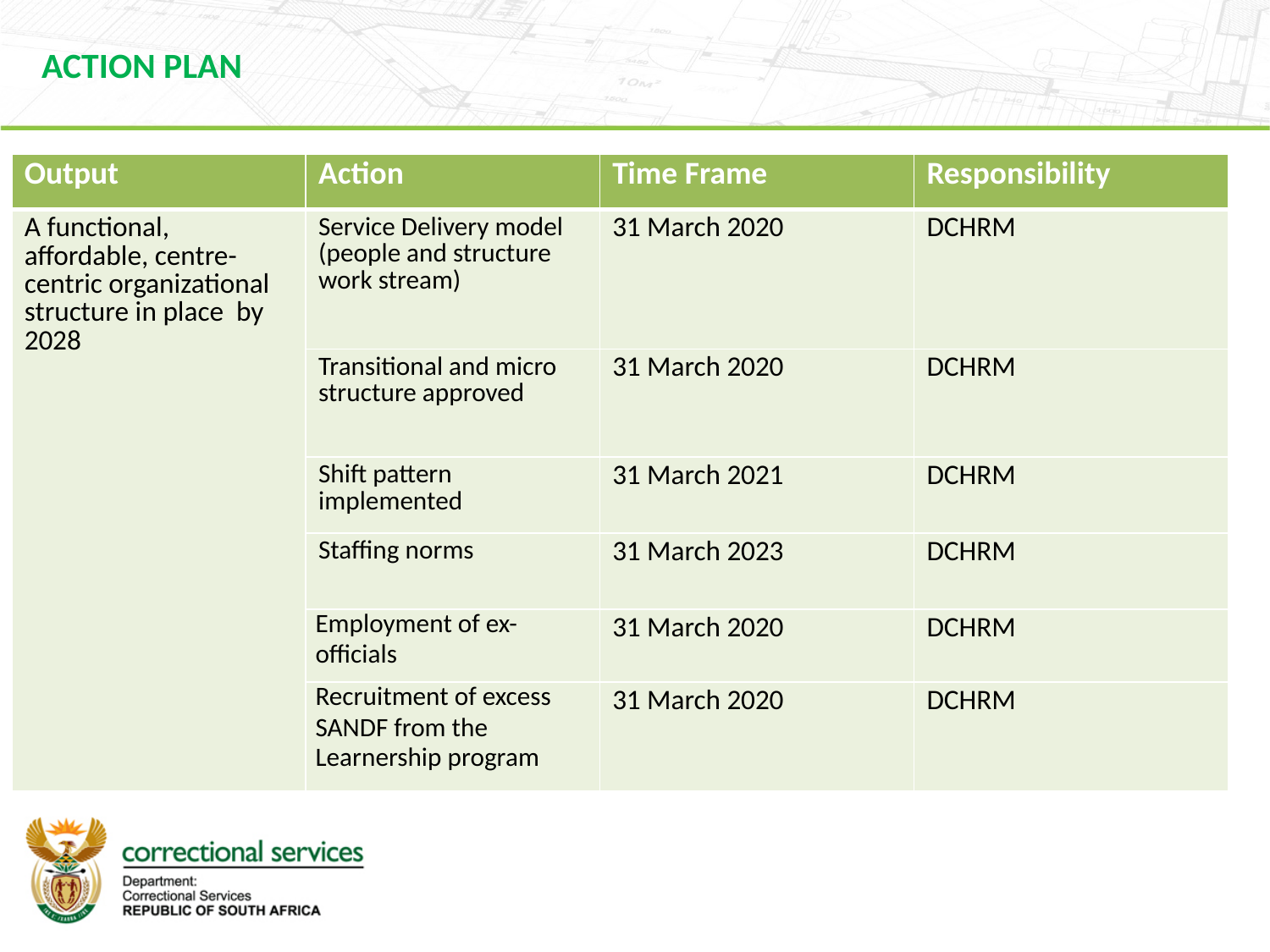

ACTION PLAN
| Output | Action | Time Frame | Responsibility |
| --- | --- | --- | --- |
| A functional, affordable, centre-centric organizational structure in place by 2028 | Service Delivery model (people and structure work stream) | 31 March 2020 | DCHRM |
|  | Transitional and micro structure approved | 31 March 2020 | DCHRM |
|  | Shift pattern implemented | 31 March 2021 | DCHRM |
|  | Staffing norms | 31 March 2023 | DCHRM |
|  | Employment of ex-officials | 31 March 2020 | DCHRM |
|  | Recruitment of excess SANDF from the Learnership program | 31 March 2020 | DCHRM |